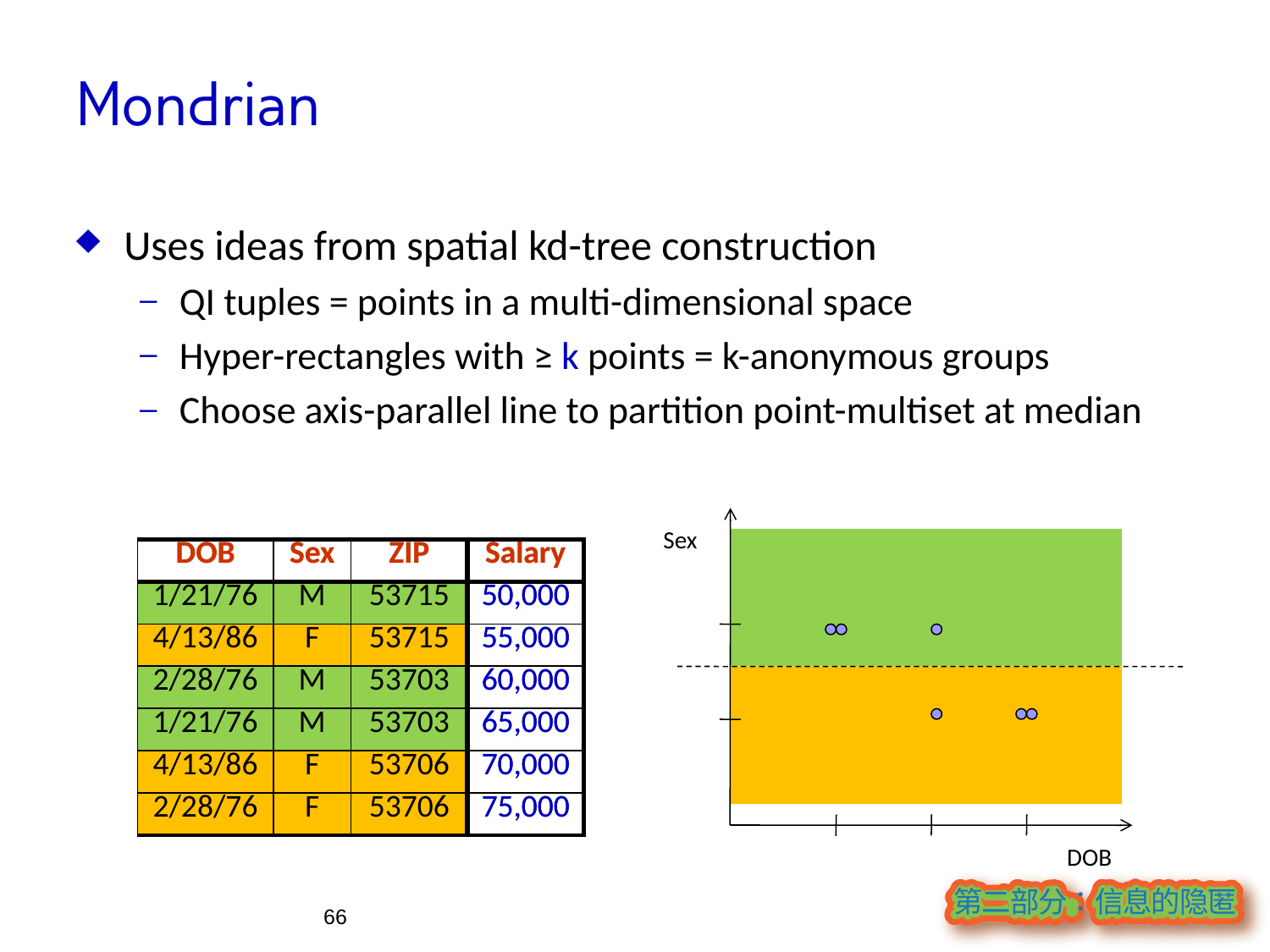

Mondrian
Uses ideas from spatial kd-tree construction
QI tuples = points in a multi-dimensional space
Hyper-rectangles with ≥ k points = k-anonymous groups
Choose axis-parallel line to partition point-multiset at median

Sex

| DOB | Sex | ZIP | Salary |
| --- | --- | --- | --- |
| 1/21/76 | M | 53715 | 50,000 |
| 4/13/86 | F | 53715 | 55,000 |
| 2/28/76 | M | 53703 | 60,000 |
| 1/21/76 | M | 53703 | 65,000 |
| 4/13/86 | F | 53706 | 70,000 |
| 2/28/76 | F | 53706 | 75,000 |
| DOB | Sex | ZIP | Salary |
| --- | --- | --- | --- |
| 1/21/76 | M | 53715 | 50,000 |
| 4/13/86 | F | 53715 | 55,000 |
| 2/28/76 | M | 53703 | 60,000 |
| 1/21/76 | M | 53703 | 65,000 |
| 4/13/86 | F | 53706 | 70,000 |
| 2/28/76 | F | 53706 | 75,000 |

DOB
66